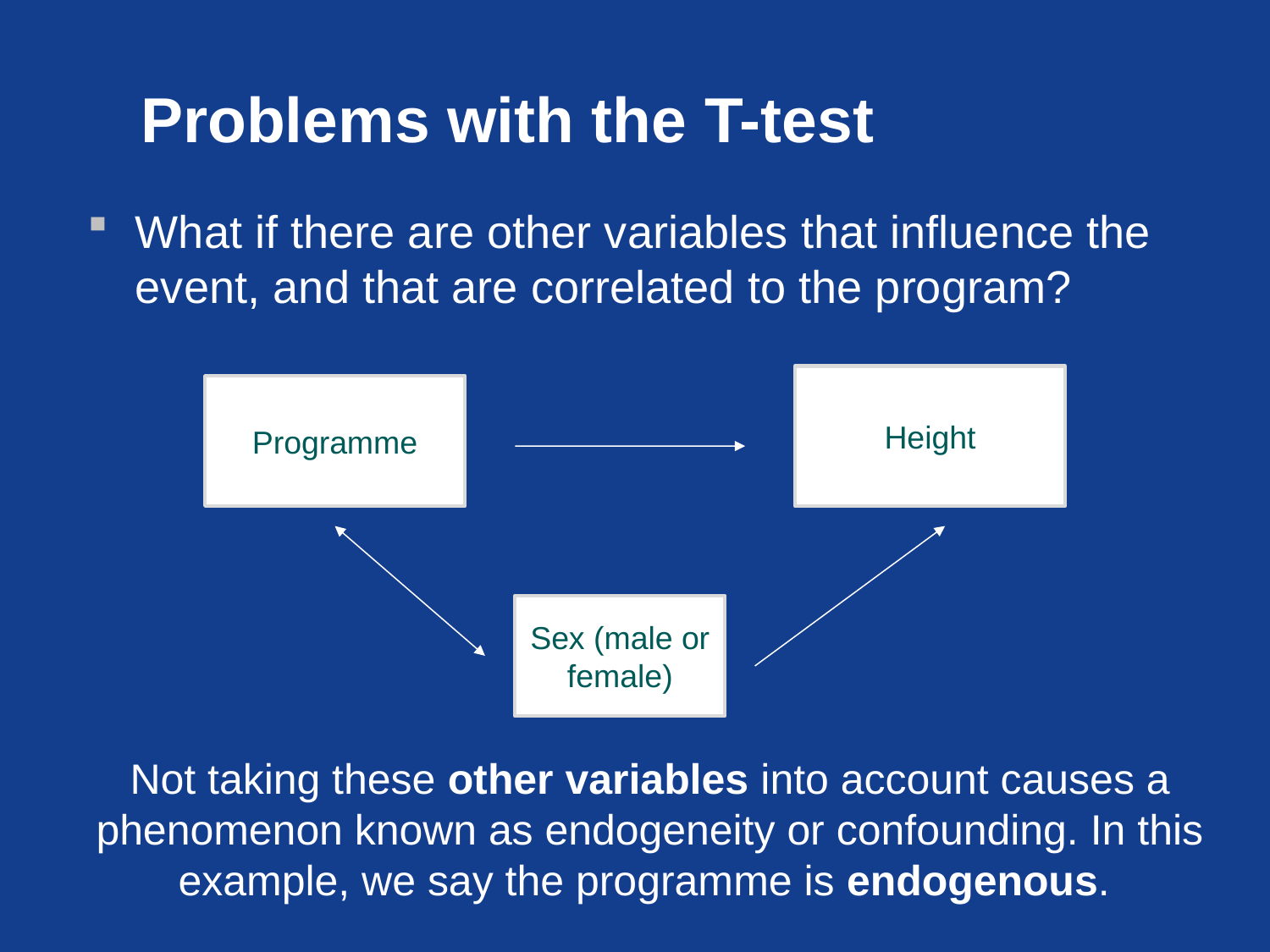

# Problems with the T-test
What if there are other variables that influence the event, and that are correlated to the program?
Height
Programme

Sex (male or female)
Not taking these other variables into account causes a phenomenon known as endogeneity or confounding. In this example, we say the programme is endogenous.